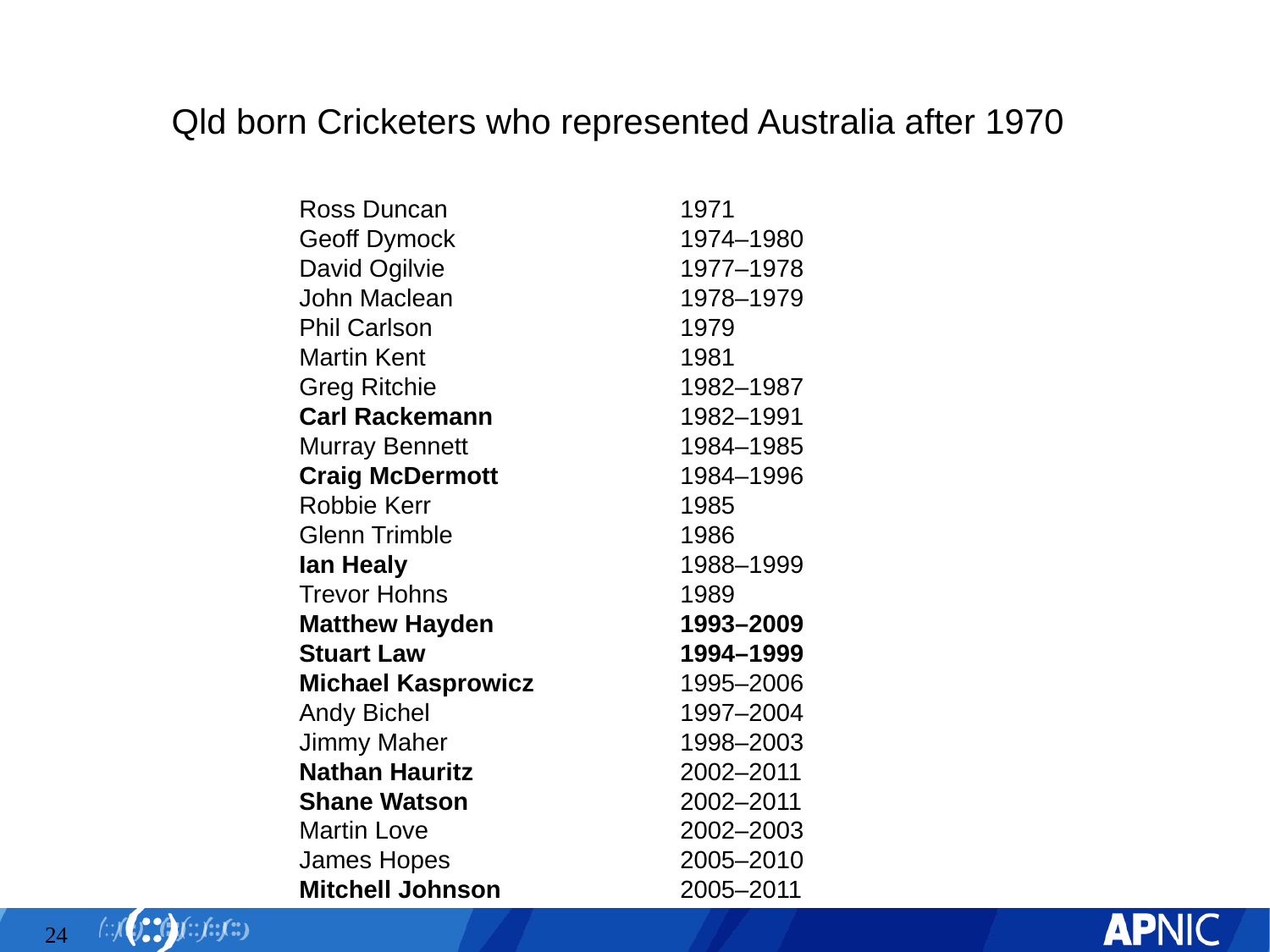

Qld born Cricketers who represented Australia after 1970

Ross Duncan 		1971
Geoff Dymock 		1974–1980
David Ogilvie 		1977–1978
John Maclean 		1978–1979
Phil Carlson 		1979
Martin Kent 		1981
Greg Ritchie 		1982–1987
Carl Rackemann		1982–1991
Murray Bennett 		1984–1985
Craig McDermott	 	1984–1996
Robbie Kerr 		1985
Glenn Trimble 		1986
Ian Healy 			1988–1999
Trevor Hohns 		1989
Matthew Hayden 		1993–2009
Stuart Law 		1994–1999
Michael Kasprowicz 		1995–2006
Andy Bichel 		1997–2004
Jimmy Maher 		1998–2003
Nathan Hauritz 		2002–2011
Shane Watson 		2002–2011
Martin Love 		2002–2003
James Hopes 		2005–2010
Mitchell Johnson 		2005–2011
24